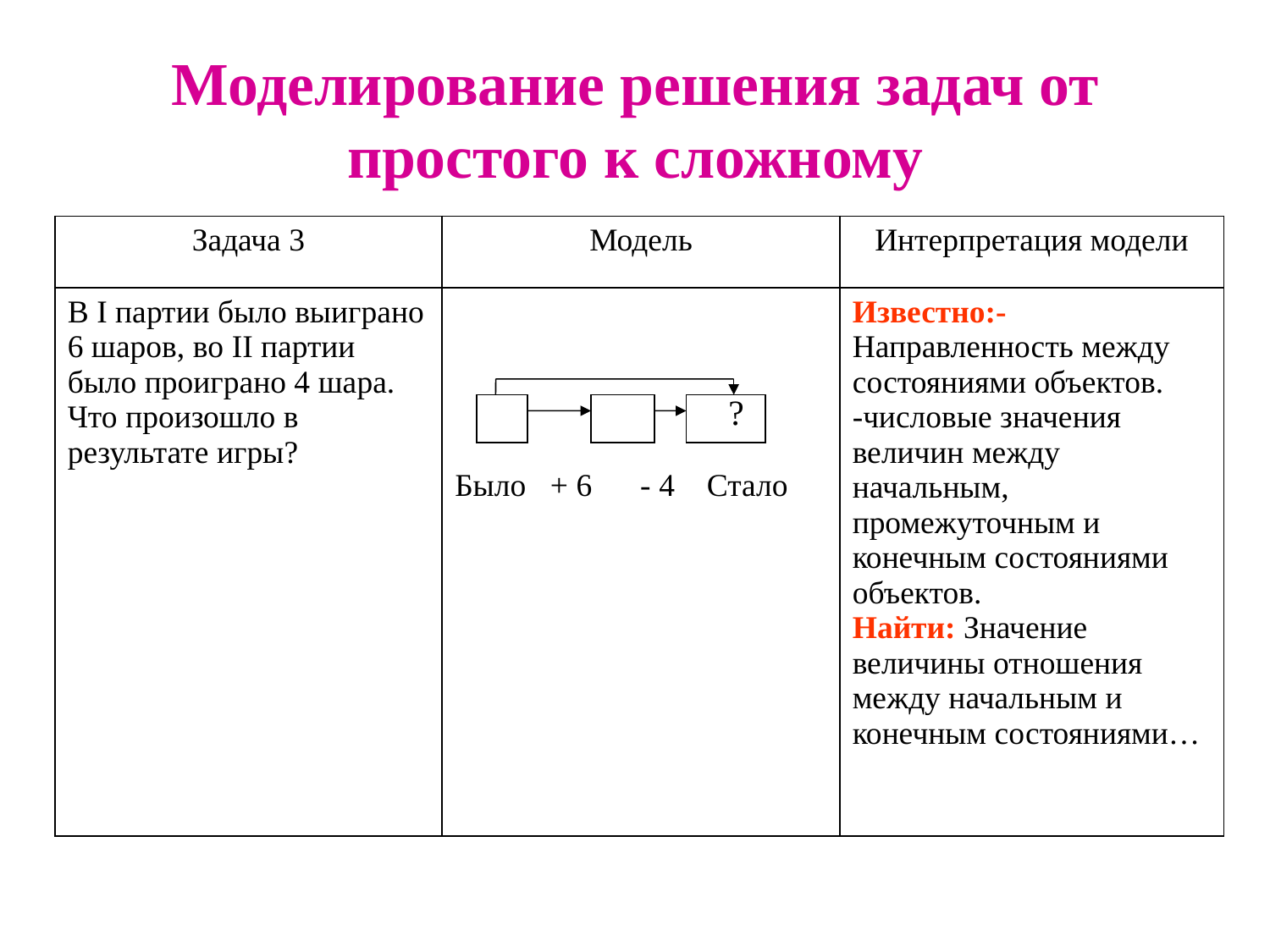

# Моделирование решения задач от простого к сложному
| Задача 3 | Модель | Интерпретация модели |
| --- | --- | --- |
| В I партии было выиграно 6 шаров, во II партии было проиграно 4 шара. Что произошло в результате игры? | ? Было + 6 - 4 Стало | Известно:- Направленность между состояниями объектов. -числовые значения величин между начальным, промежуточным и конечным состояниями объектов. Найти: Значение величины отношения между начальным и конечным состояниями… |